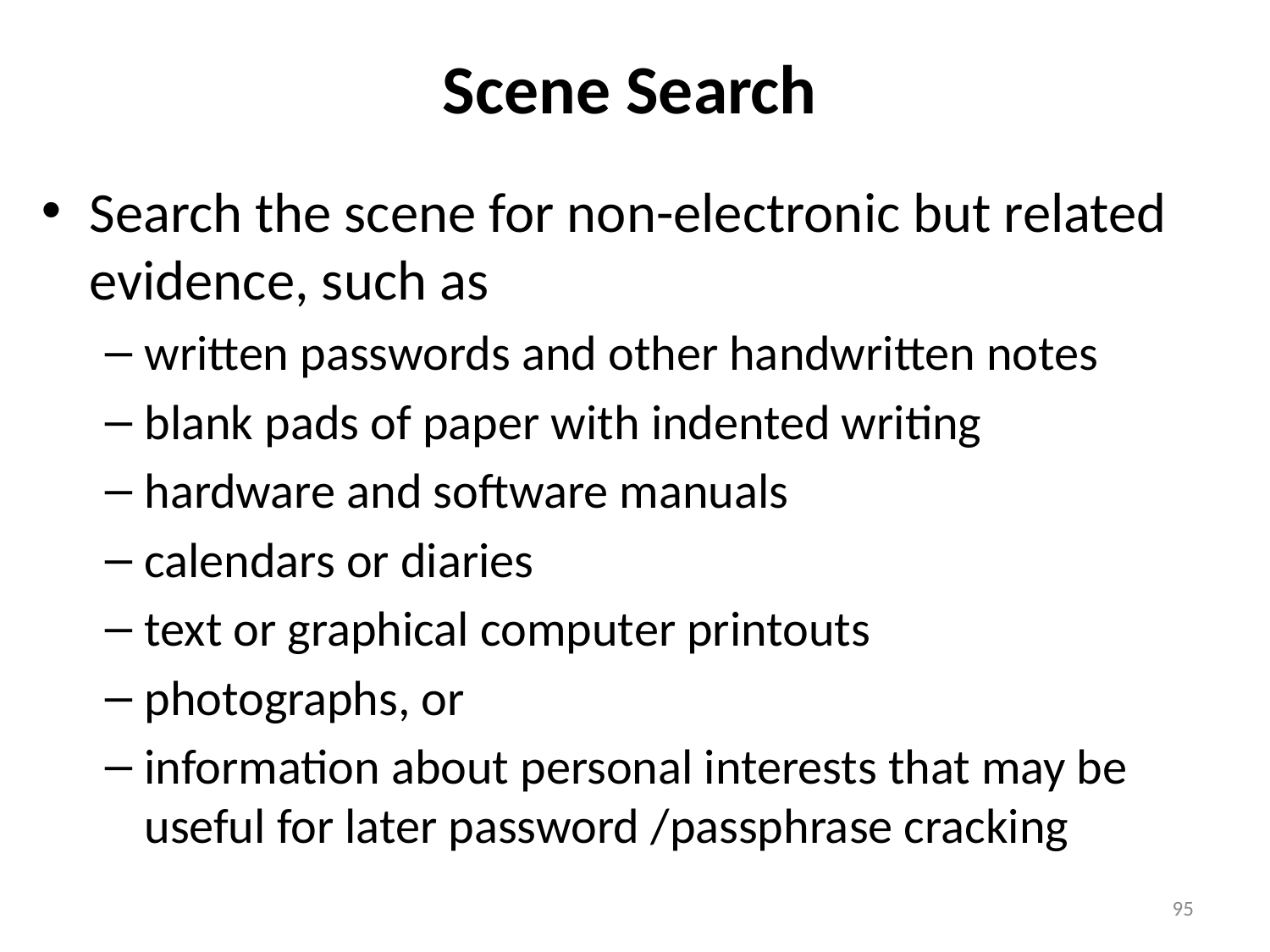

# Scene Search
Search the scene for non-electronic but related evidence, such as
written passwords and other handwritten notes
blank pads of paper with indented writing
hardware and software manuals
calendars or diaries
text or graphical computer printouts
photographs, or
information about personal interests that may be useful for later password /passphrase cracking
95